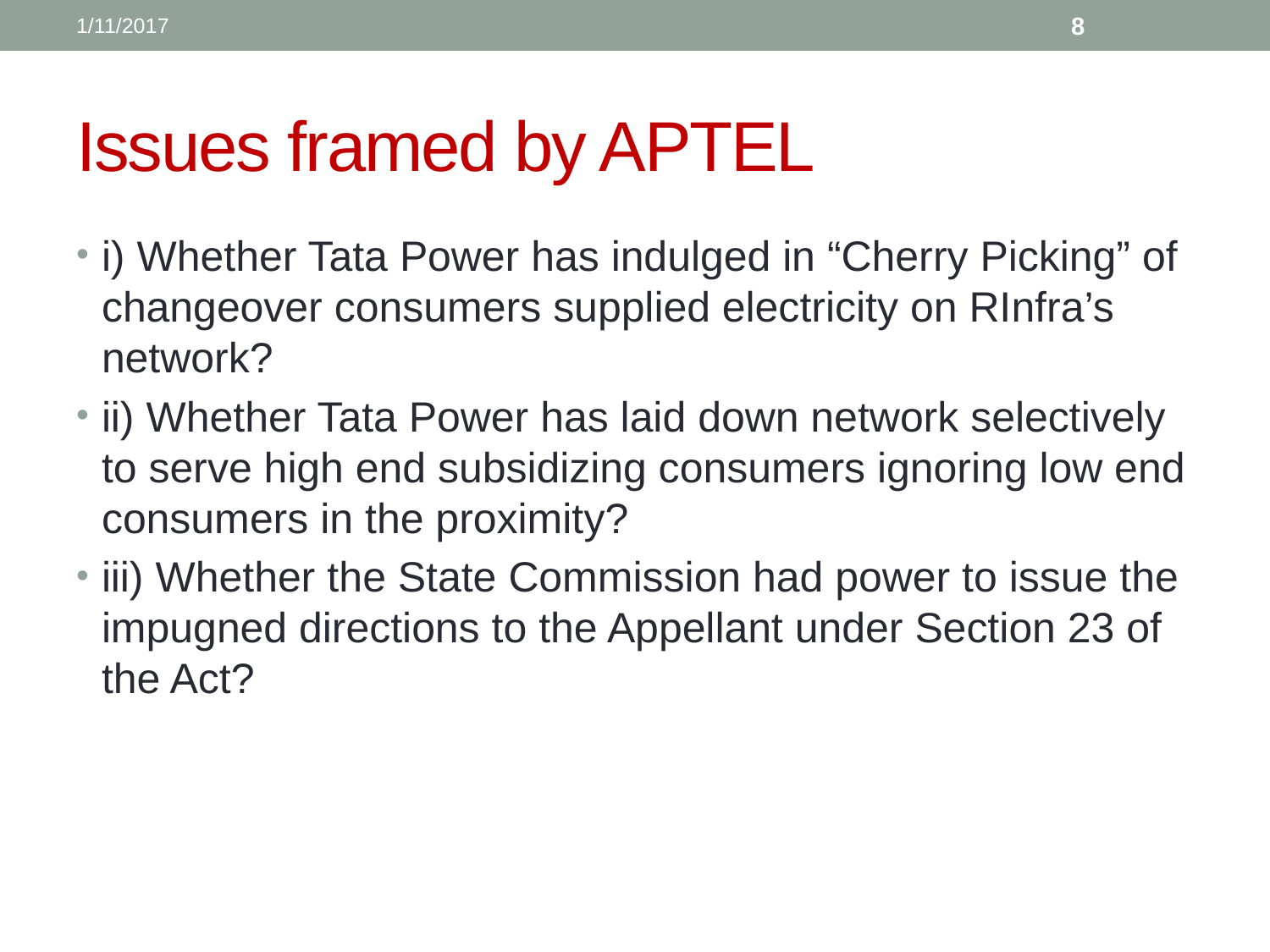

1/11/2017
8
# Issues framed by APTEL
i) Whether Tata Power has indulged in “Cherry Picking” of changeover consumers supplied electricity on RInfra’s network?
ii) Whether Tata Power has laid down network selectively to serve high end subsidizing consumers ignoring low end consumers in the proximity?
iii) Whether the State Commission had power to issue the impugned directions to the Appellant under Section 23 of the Act?